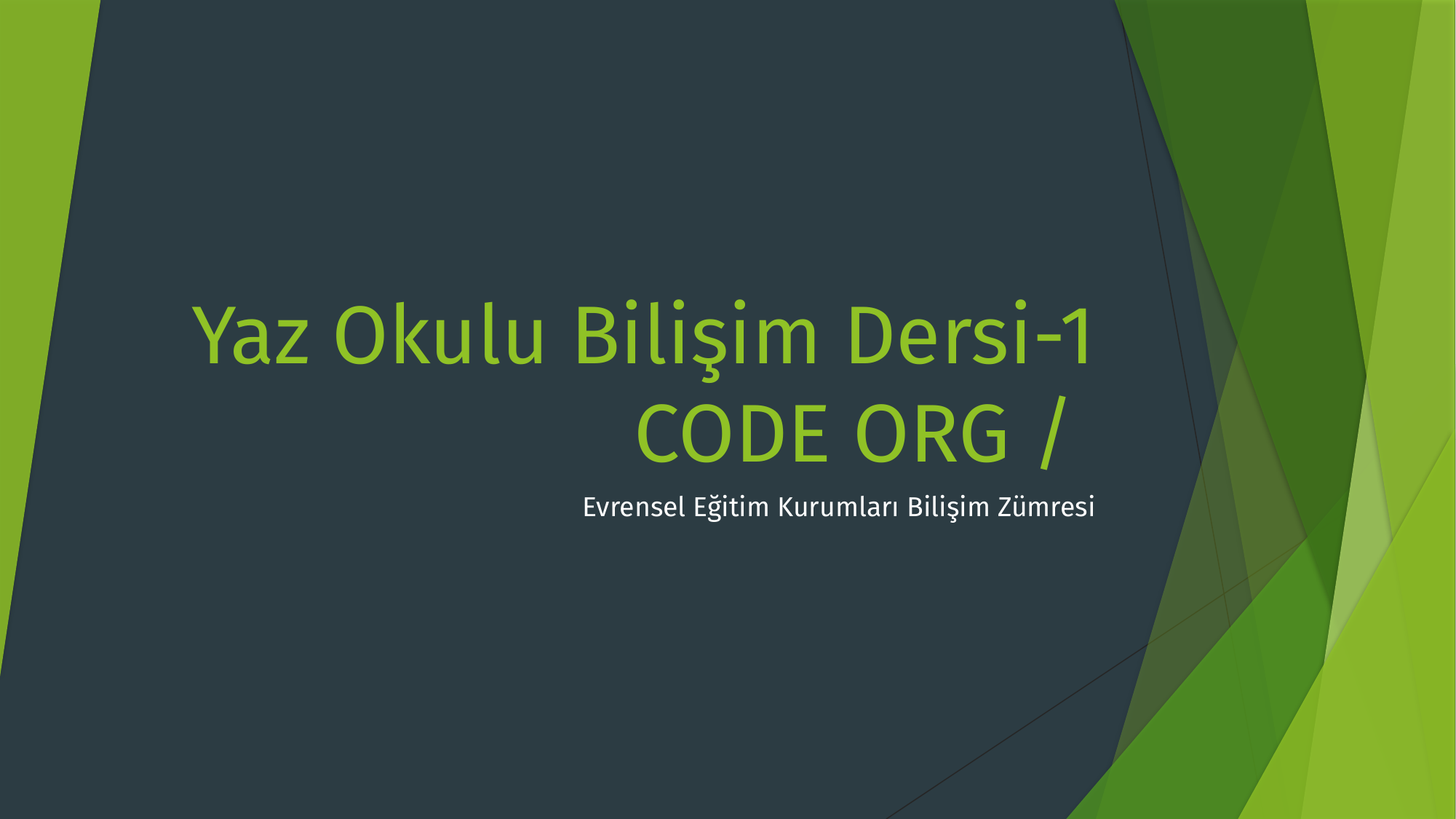

# Yaz Okulu Bilişim Dersi-1 CODE ORG /
Evrensel Eğitim Kurumları Bilişim Zümresi